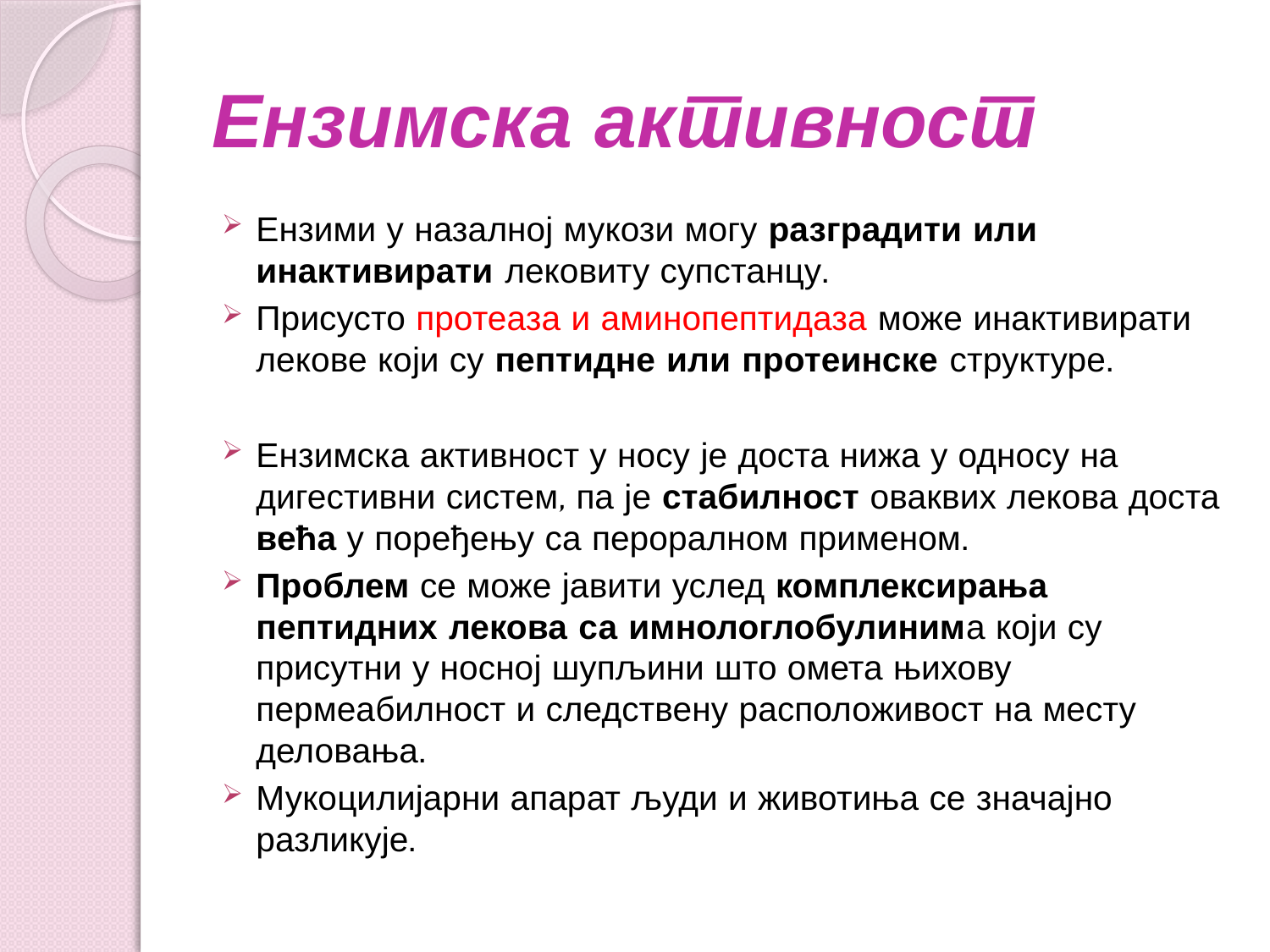

# Ензимска активност
Ензими у назалној мукози могу разградити или инактивирати лековиту супстанцу.
Присусто протеаза и аминопептидаза може инактивирати лекове који су пептидне или протеинске структуре.

Ензимска активност у носу је доста нижа у односу на дигестивни систем, па је стабилност оваквих лекова доста већа у поређењу са пероралном применом.
Проблем се може јавити услед комплексирања пептидних лекова са имнологлобулинима који су присутни у носној шупљини што омета њихову пермеабилност и следствену расположивост на месту деловања.
Мукоцилијарни апарат људи и животиња се значајно разликује.